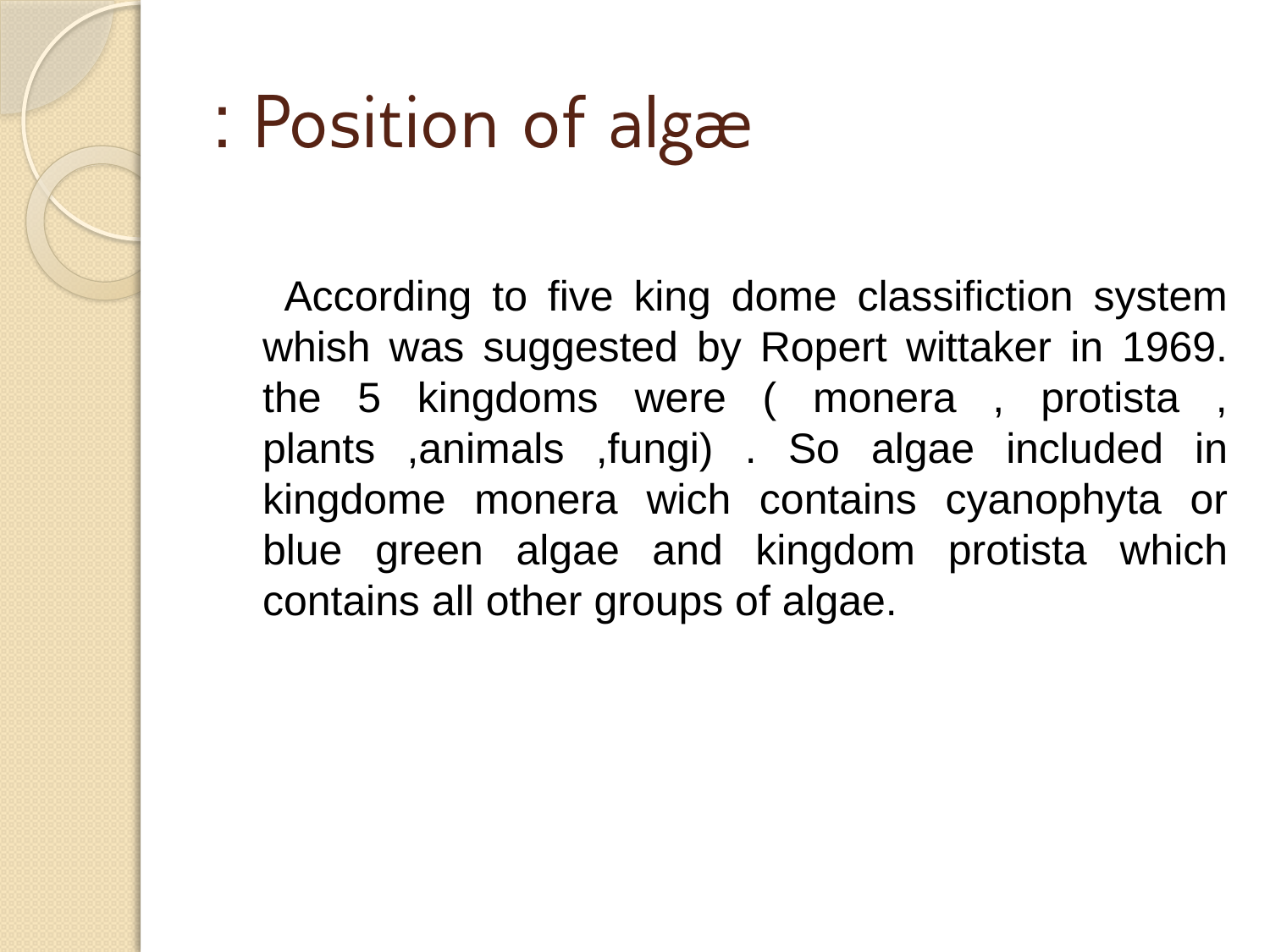

# Position of algae :

   According to five king dome classifiction system whish was suggested by Ropert wittaker in 1969. the 5 kingdoms were ( monera , protista , plants ,animals ,fungi) . So algae included in kingdome monera wich contains cyanophyta or blue green algae and kingdom protista which contains all other groups of algae.